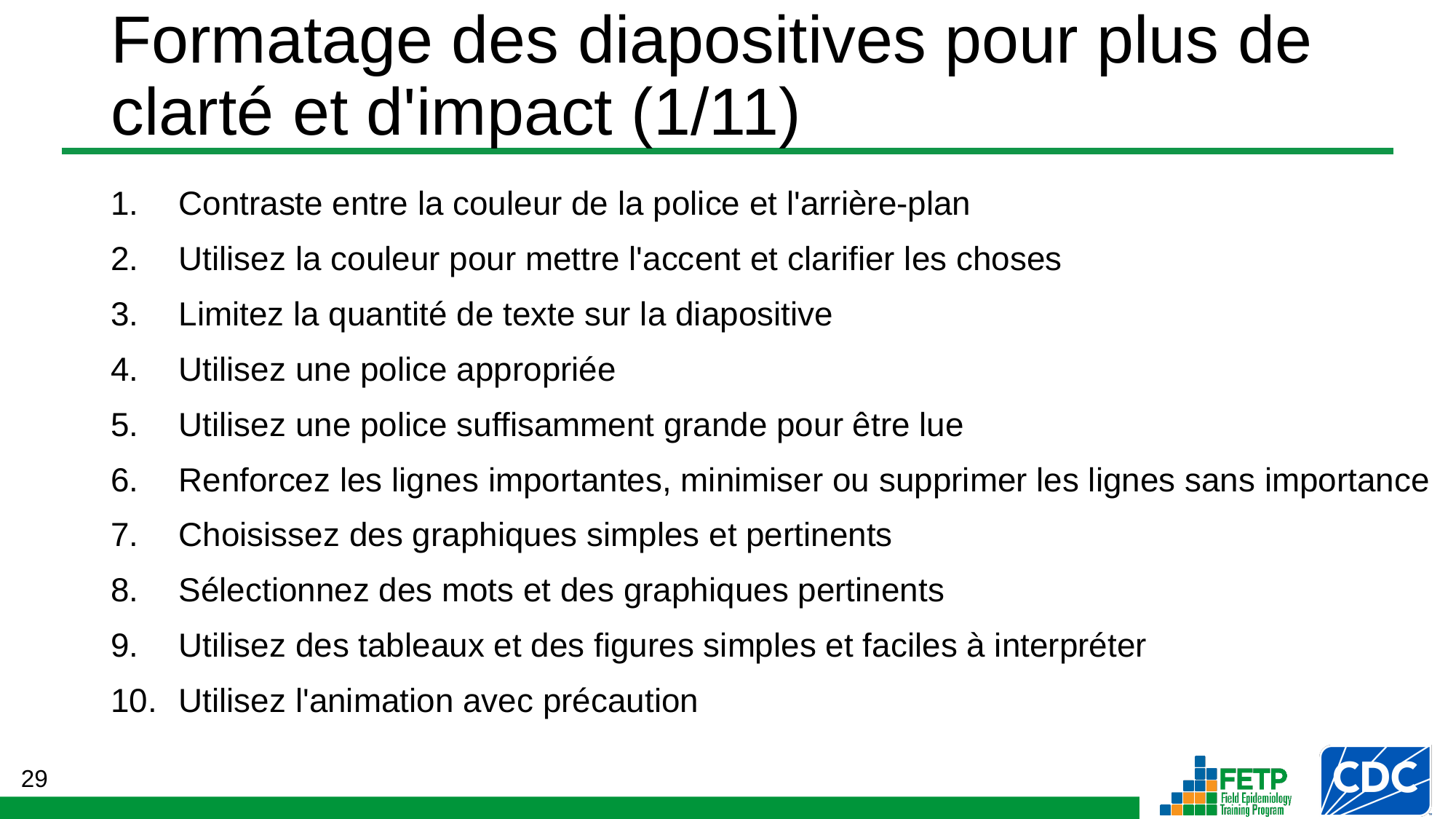

# Formatage des diapositives pour plus de clarté et d'impact (1/11)
Contraste entre la couleur de la police et l'arrière-plan
Utilisez la couleur pour mettre l'accent et clarifier les choses
Limitez la quantité de texte sur la diapositive
Utilisez une police appropriée
Utilisez une police suffisamment grande pour être lue
Renforcez les lignes importantes, minimiser ou supprimer les lignes sans importance
Choisissez des graphiques simples et pertinents
Sélectionnez des mots et des graphiques pertinents
Utilisez des tableaux et des figures simples et faciles à interpréter
Utilisez l'animation avec précaution